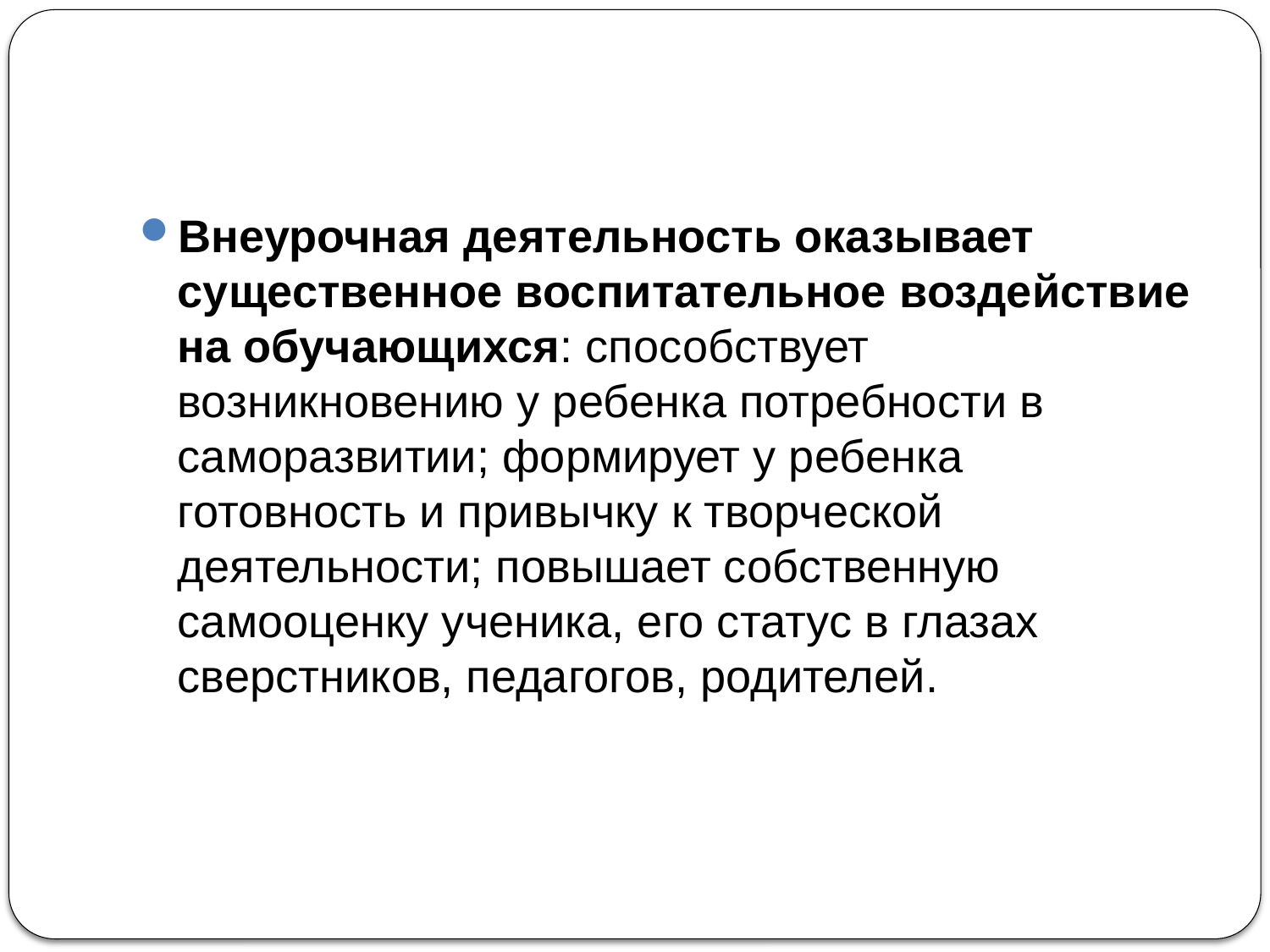

#
Внеурочная деятельность оказывает существенное воспитательное воздействие на обучающихся: способствует возникновению у ребенка потребности в саморазвитии; формирует у ребенка готовность и привычку к творческой деятельности; повышает собственную самооценку ученика, его статус в глазах сверстников, педагогов, родителей.